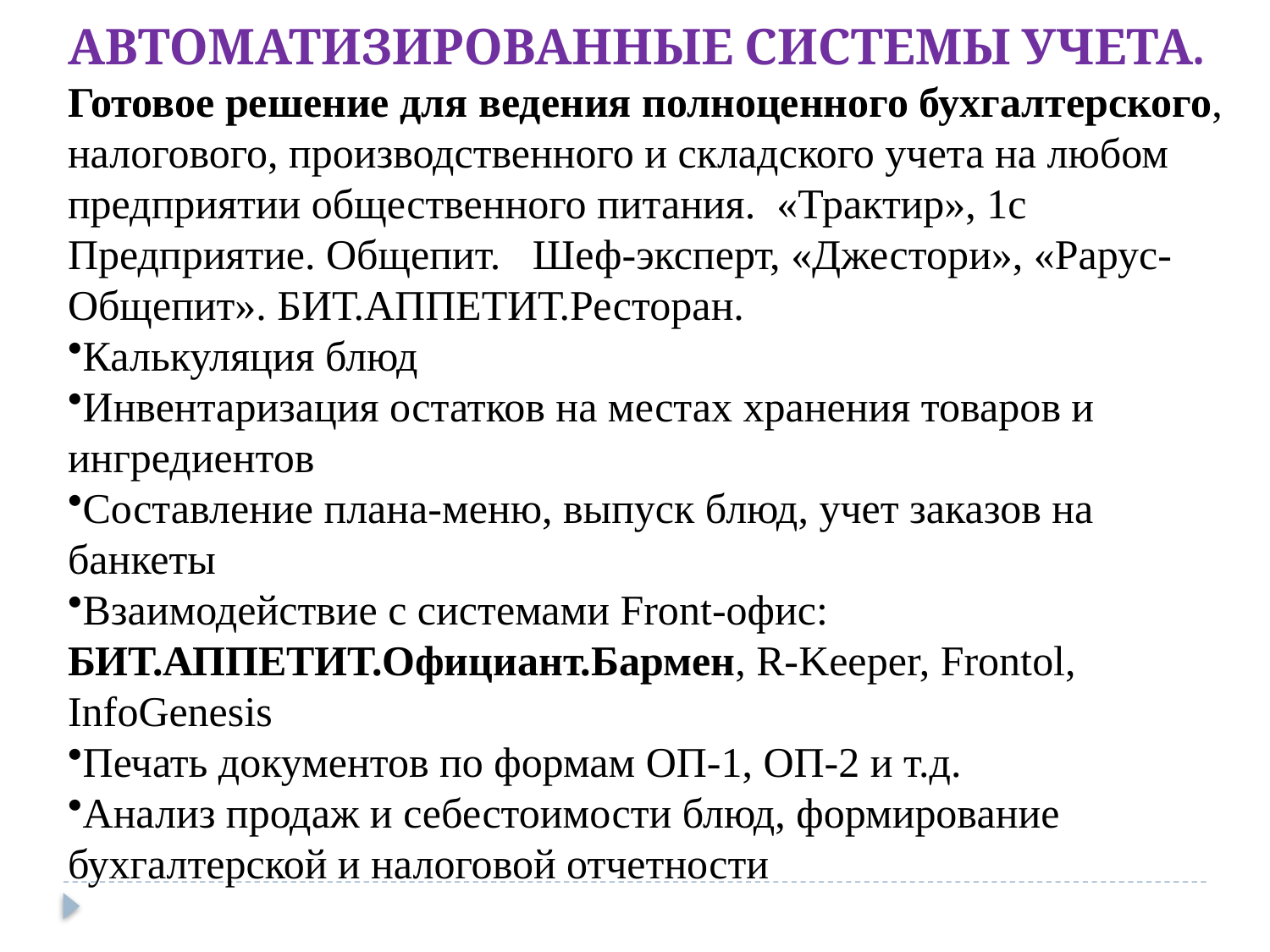

АВТОМАТИЗИРОВАННЫЕ СИСТЕМЫ УЧЕТА.
Готовое решение для ведения полноценного бухгалтерского, налогового, производственного и складского учета на любом предприятии общественного питания.  «Трактир», 1с Предприятие. Общепит.   Шеф-эксперт, «Джестори», «Рарус-Общепит». БИТ.АППЕТИТ.Ресторан.
Калькуляция блюд
Инвентаризация остатков на местах хранения товаров и ингредиентов
Составление плана-меню, выпуск блюд, учет заказов на банкеты
Взаимодействие с системами Front-офис: БИТ.АППЕТИТ.Официант.Бармен, R-Keeper, Frontol, InfoGenesis
Печать документов по формам ОП-1, ОП-2 и т.д.
Анализ продаж и себестоимости блюд, формирование бухгалтерской и налоговой отчетности